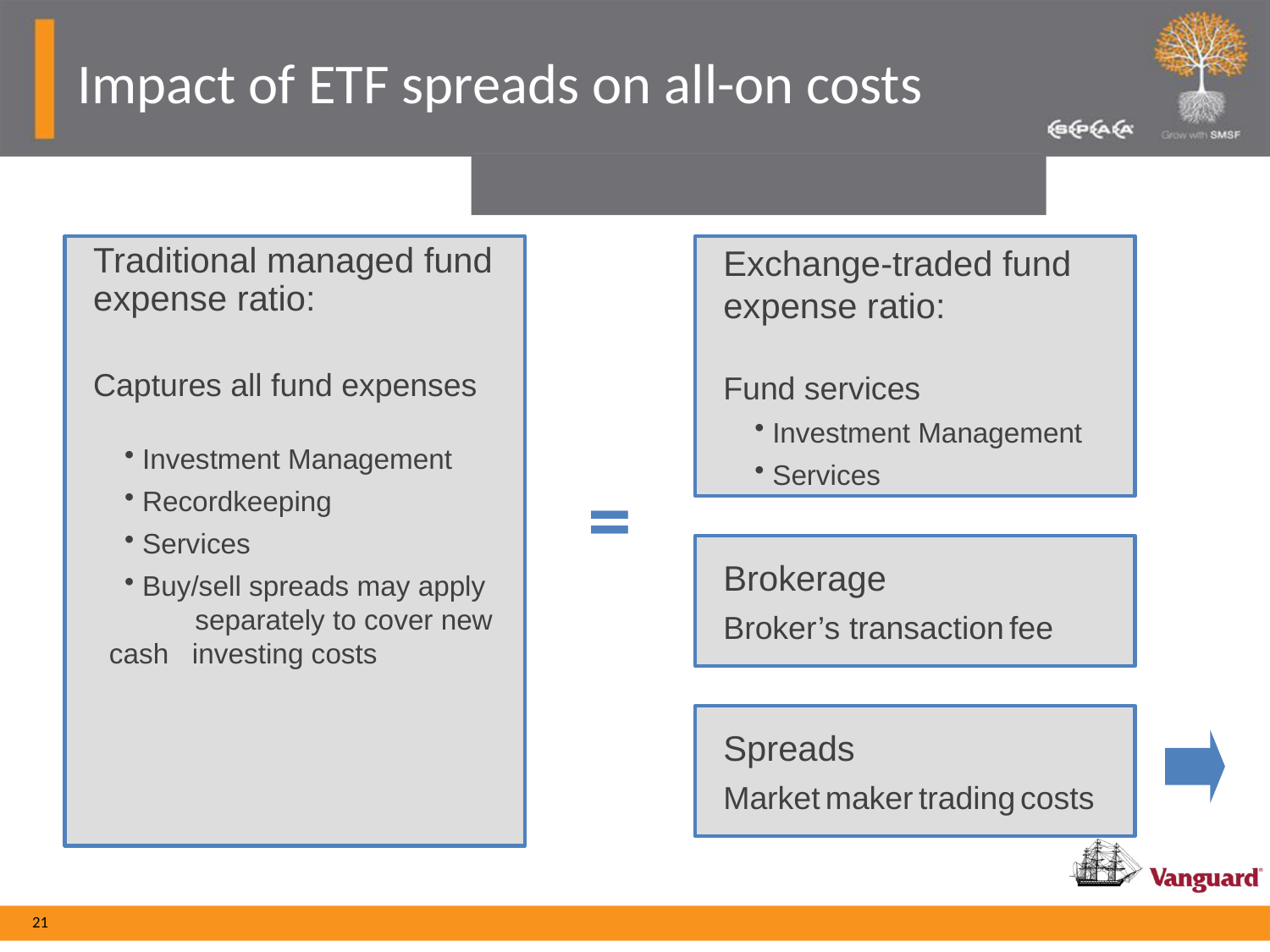

# Impact of ETF spreads on all-on costs
Traditional managed fund
expense ratio:

Captures all fund expenses

 Investment Management
 Recordkeeping
 Services
 Buy/sell spreads may apply               separately to cover new cash   investing costs
Exchange-traded fund expense ratio:
Fund services
 Investment Management
 Services
=
Brokerage
Broker’s transaction fee
Spreads
Market maker trading costs

21